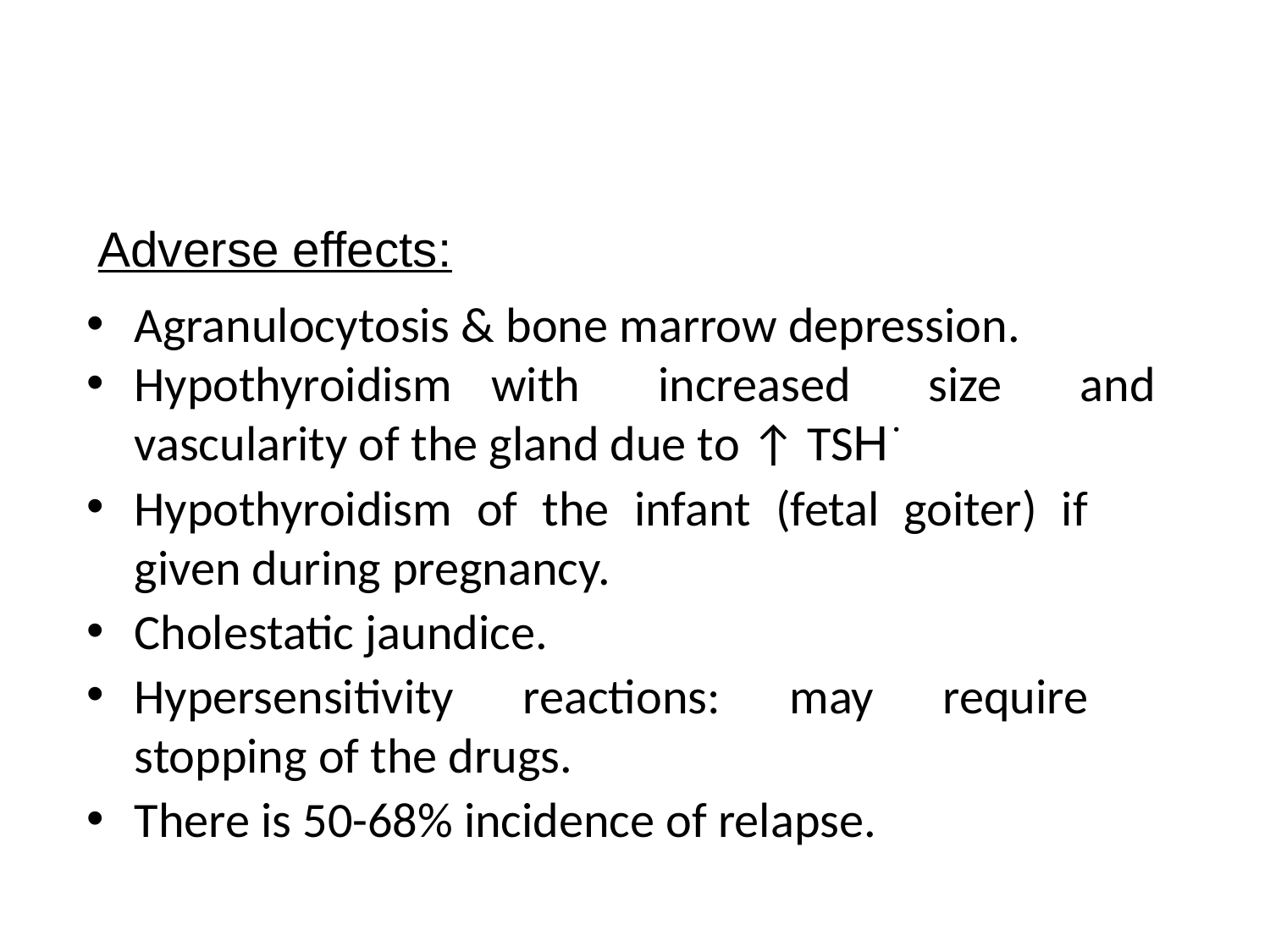

#
 Adverse effects:
Agranulocytosis & bone marrow depression.
Hypothyroidism with  increased  size  and vascularity of the gland due to ↑ TSH͘
Hypothyroidism of the infant (fetal goiter) if given during pregnancy.
Cholestatic jaundice.
Hypersensitivity reactions: may require stopping of the drugs.
There is 50-68% incidence of relapse.